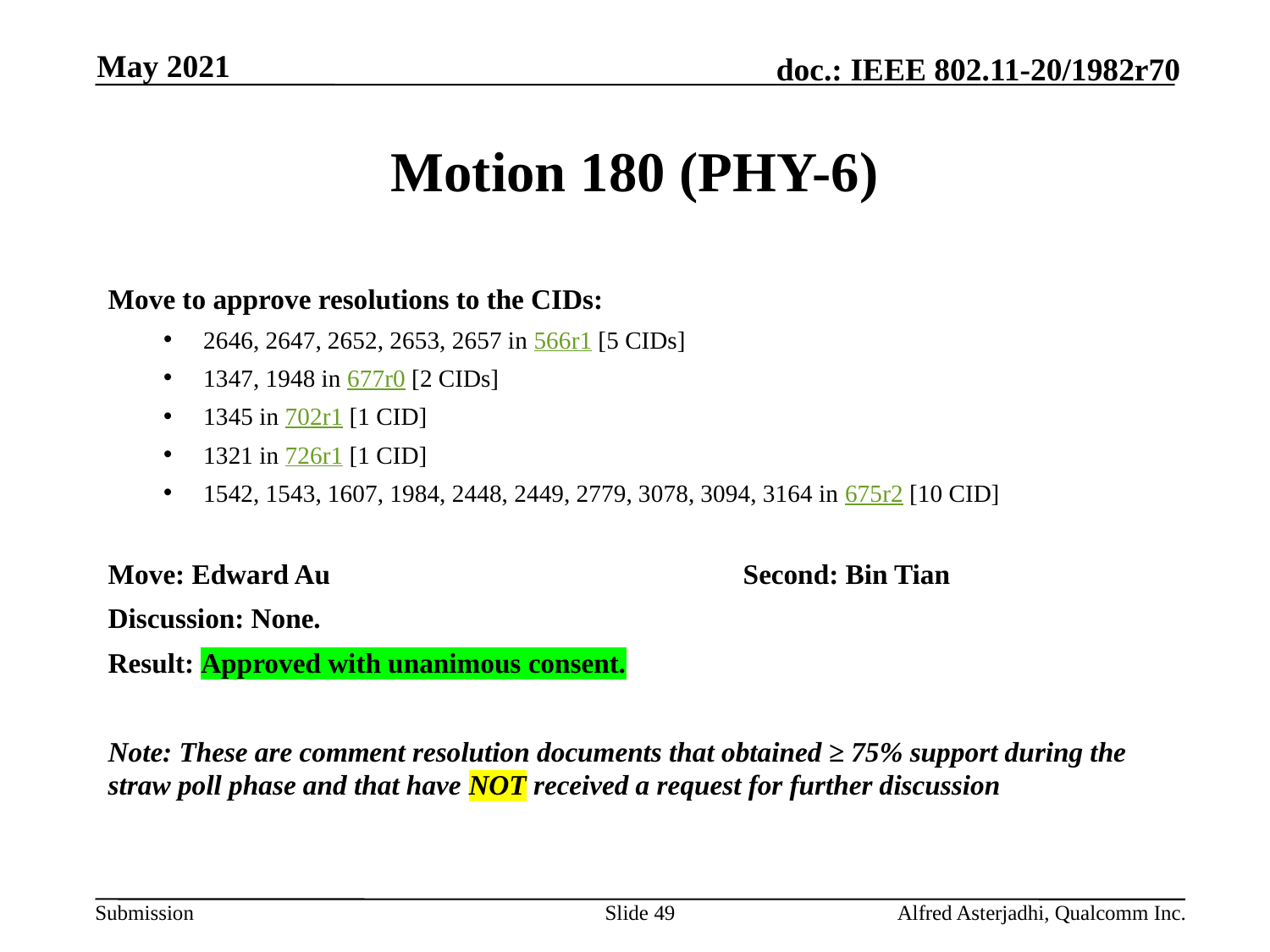

May 2021
# Motion 180 (PHY-6)
Move to approve resolutions to the CIDs:
2646, 2647, 2652, 2653, 2657 in 566r1 [5 CIDs]
1347, 1948 in 677r0 [2 CIDs]
1345 in 702r1 [1 CID]
1321 in 726r1 [1 CID]
1542, 1543, 1607, 1984, 2448, 2449, 2779, 3078, 3094, 3164 in 675r2 [10 CID]

Move: Edward Au				Second: Bin Tian
Discussion: None.
Result: Approved with unanimous consent.

Note: These are comment resolution documents that obtained ≥ 75% support during the straw poll phase and that have NOT received a request for further discussion
Slide 49
Alfred Asterjadhi, Qualcomm Inc.